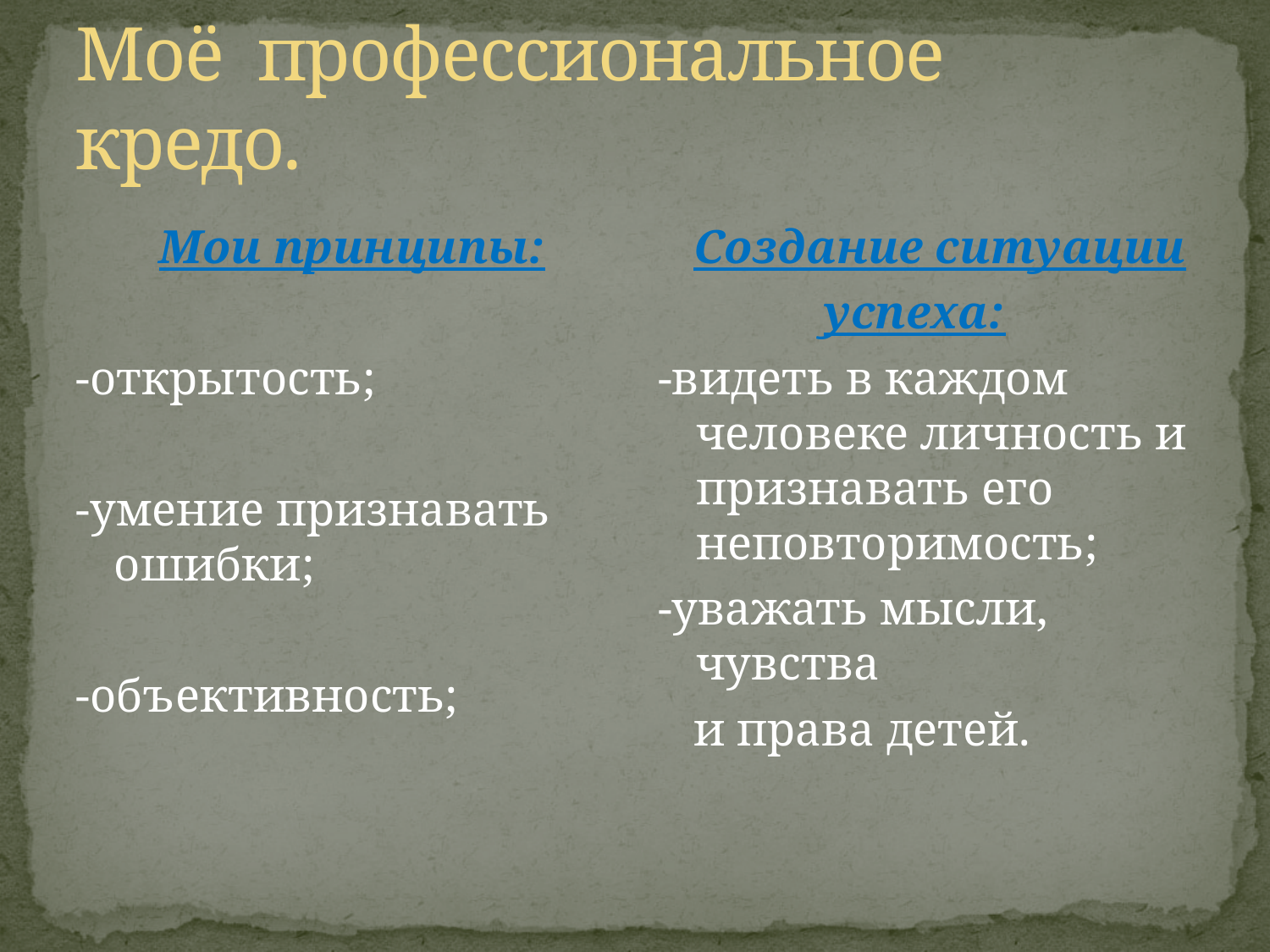

# Моё  профессиональное  кредо.
       Мои принципы:

-открытость;

-умение признавать ошибки;

-объективность;
   Создание ситуации
              успеха:
-видеть в каждом человеке личность и признавать его неповторимость;
-уважать мысли, чувства
   и права детей.